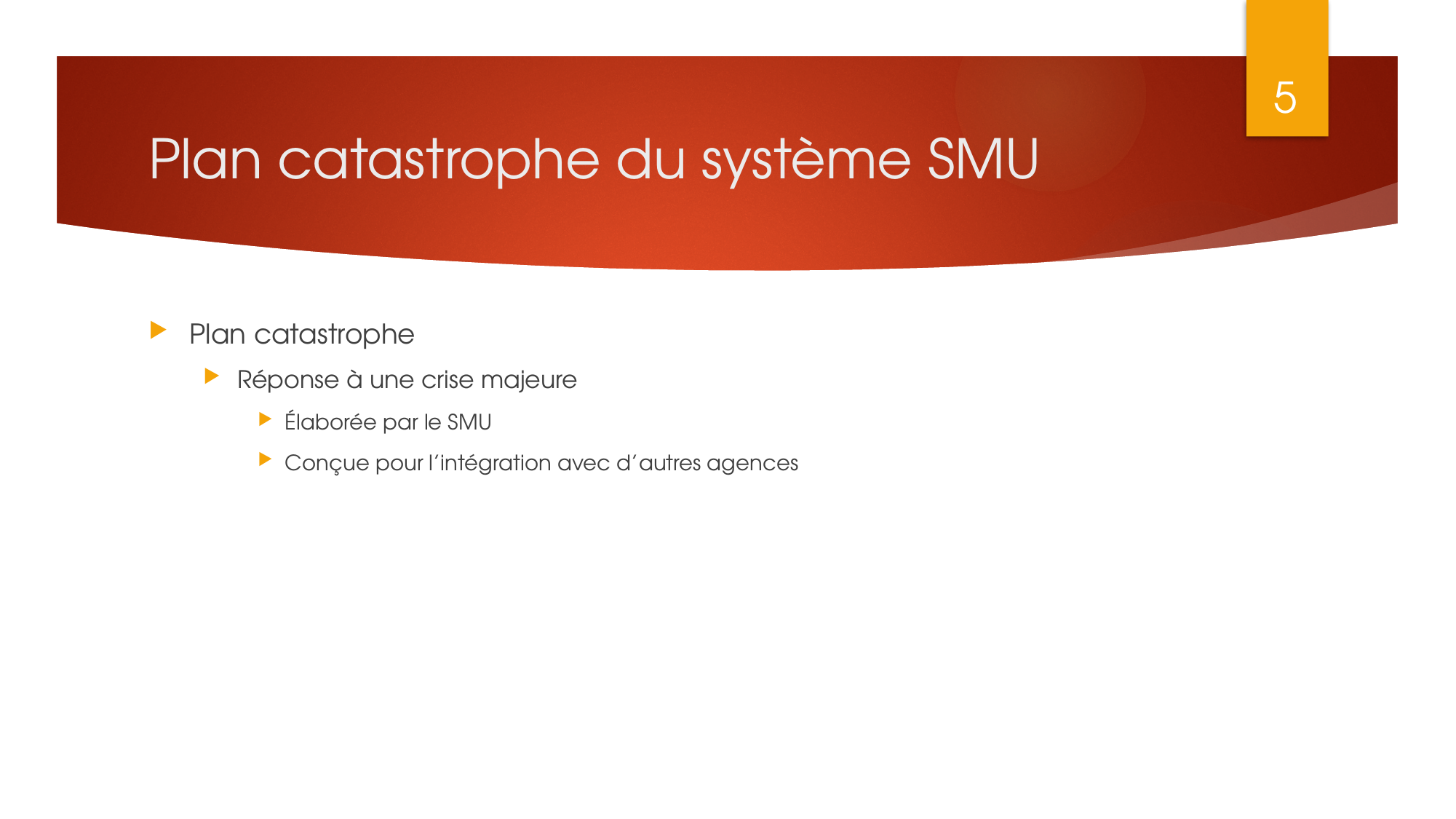

5
# Plan catastrophe du système SMU
Plan catastrophe
Réponse à une crise majeure
Élaborée par le SMU
Conçue pour l’intégration avec d’autres agences